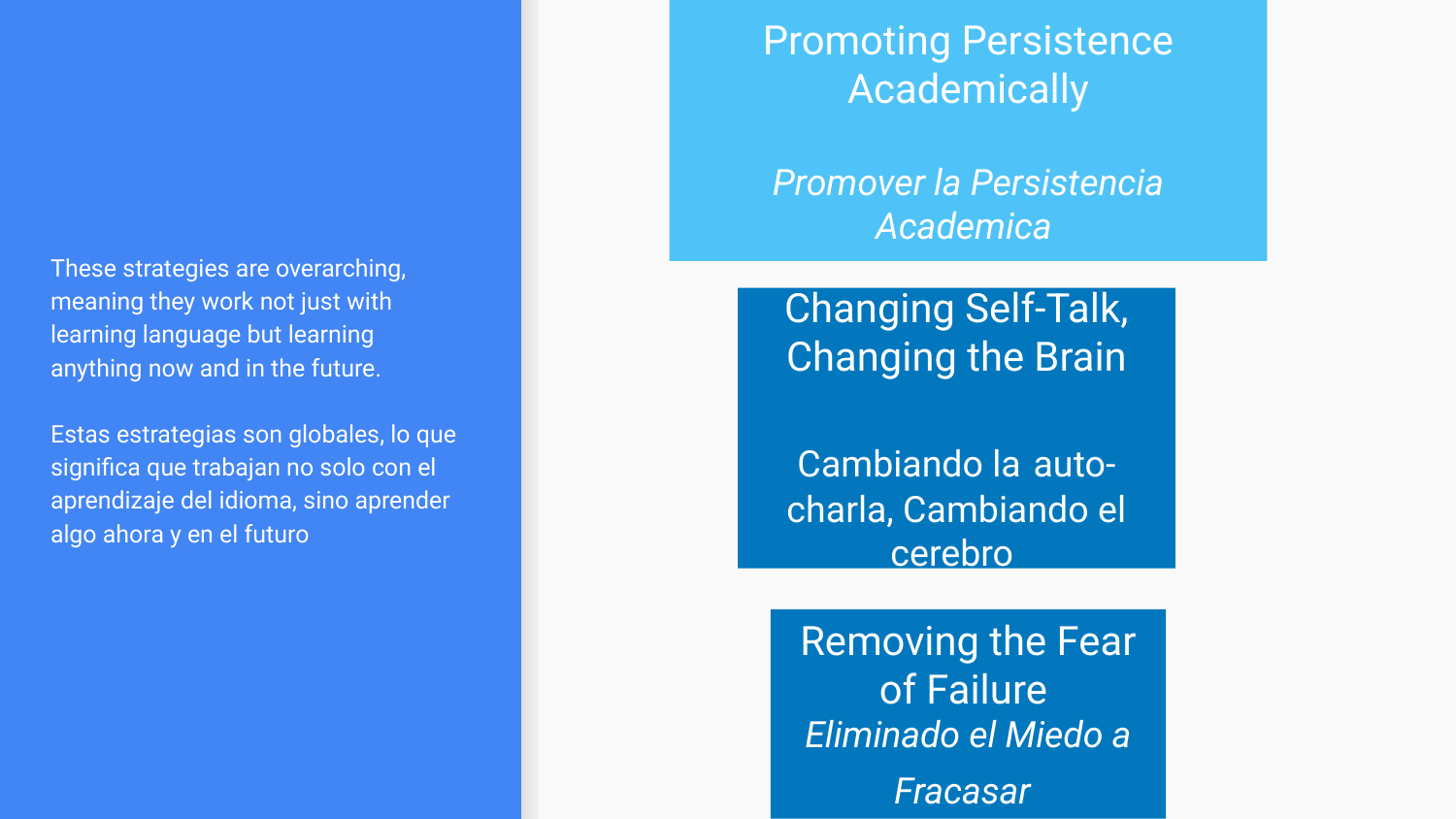

# Promoting Persistence Academically

Promover la Persistencia Academica
These strategies are overarching, meaning they work not just with learning language but learning anything now and in the future.
Estas estrategias son globales, lo que significa que trabajan no solo con el aprendizaje del idioma, sino aprender algo ahora y en el futuro

Changing Self-Talk, Changing the Brain

Cambiando la auto-charla, Cambiando el cerebro
Removing the Fear of Failure
Eliminado el Miedo a Fracasar